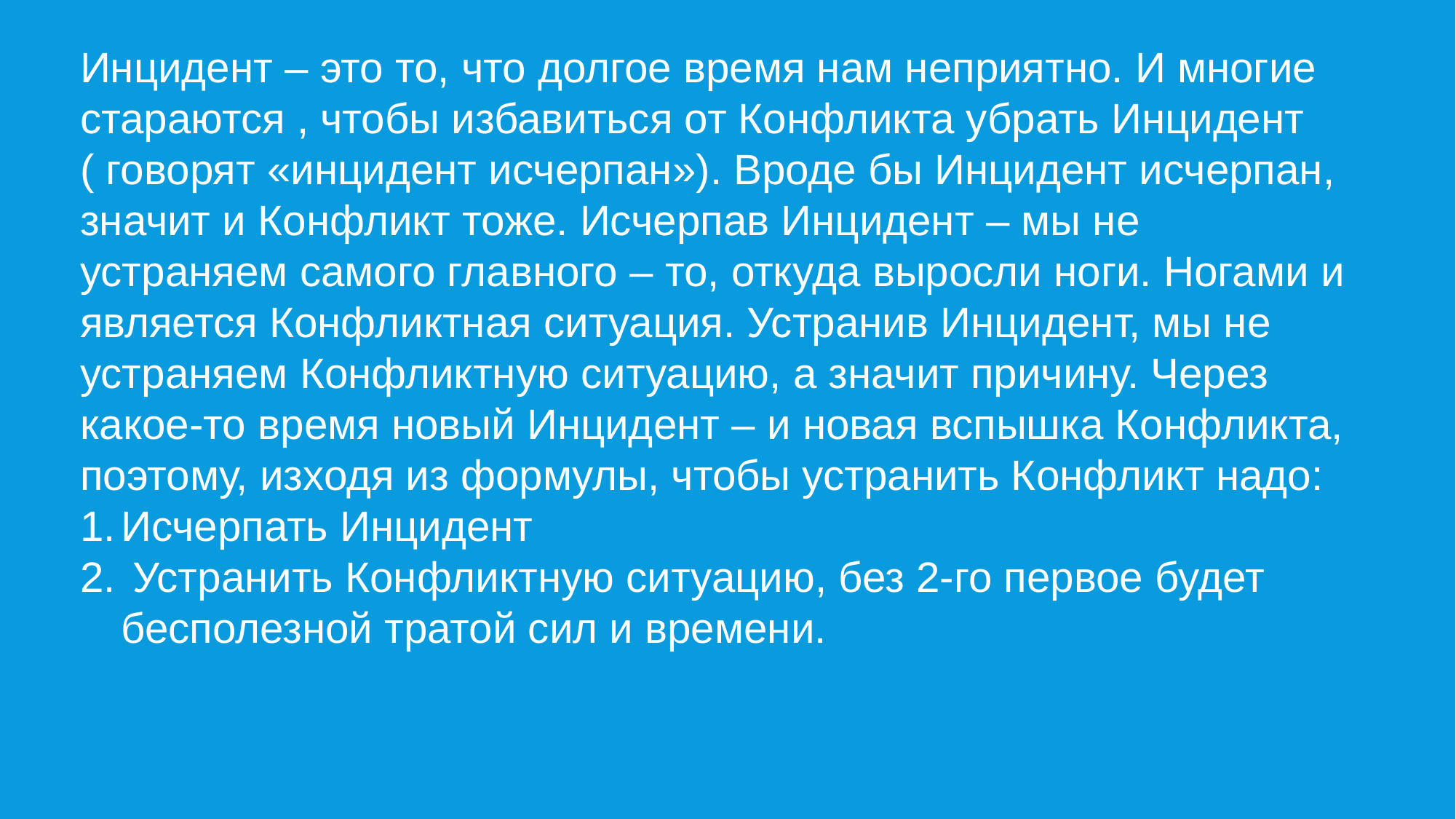

Инцидент – это то, что долгое время нам неприятно. И многие стараются , чтобы избавиться от Конфликта убрать Инцидент ( говорят «инцидент исчерпан»). Вроде бы Инцидент исчерпан, значит и Конфликт тоже. Исчерпав Инцидент – мы не устраняем самого главного – то, откуда выросли ноги. Ногами и является Конфликтная ситуация. Устранив Инцидент, мы не устраняем Конфликтную ситуацию, а значит причину. Через какое-то время новый Инцидент – и новая вспышка Конфликта, поэтому, изходя из формулы, чтобы устранить Конфликт надо:
Исчерпать Инцидент
 Устранить Конфликтную ситуацию, без 2-го первое будет бесполезной тратой сил и времени.